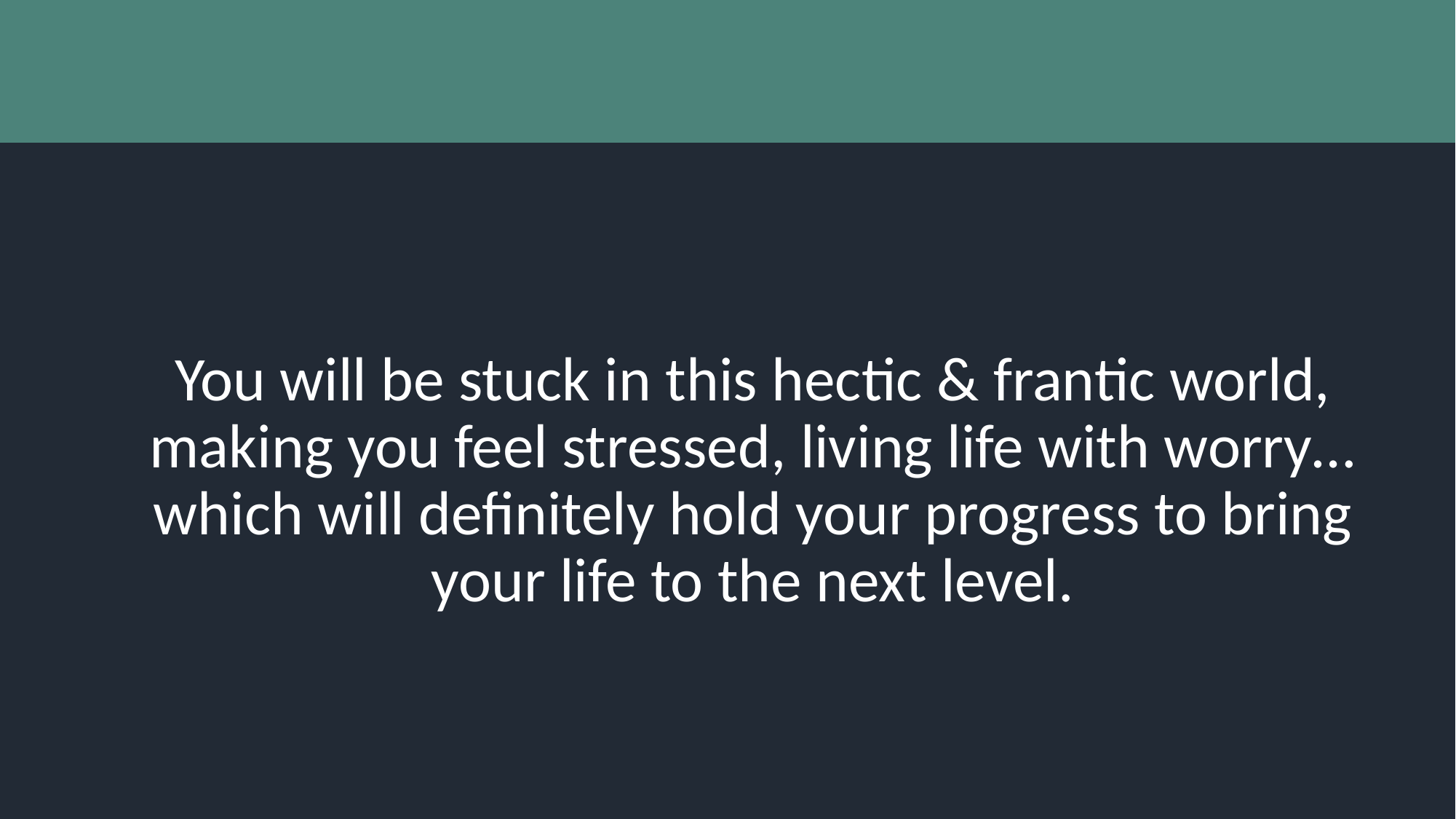

You will be stuck in this hectic & frantic world, making you feel stressed, living life with worry… which will definitely hold your progress to bring your life to the next level.